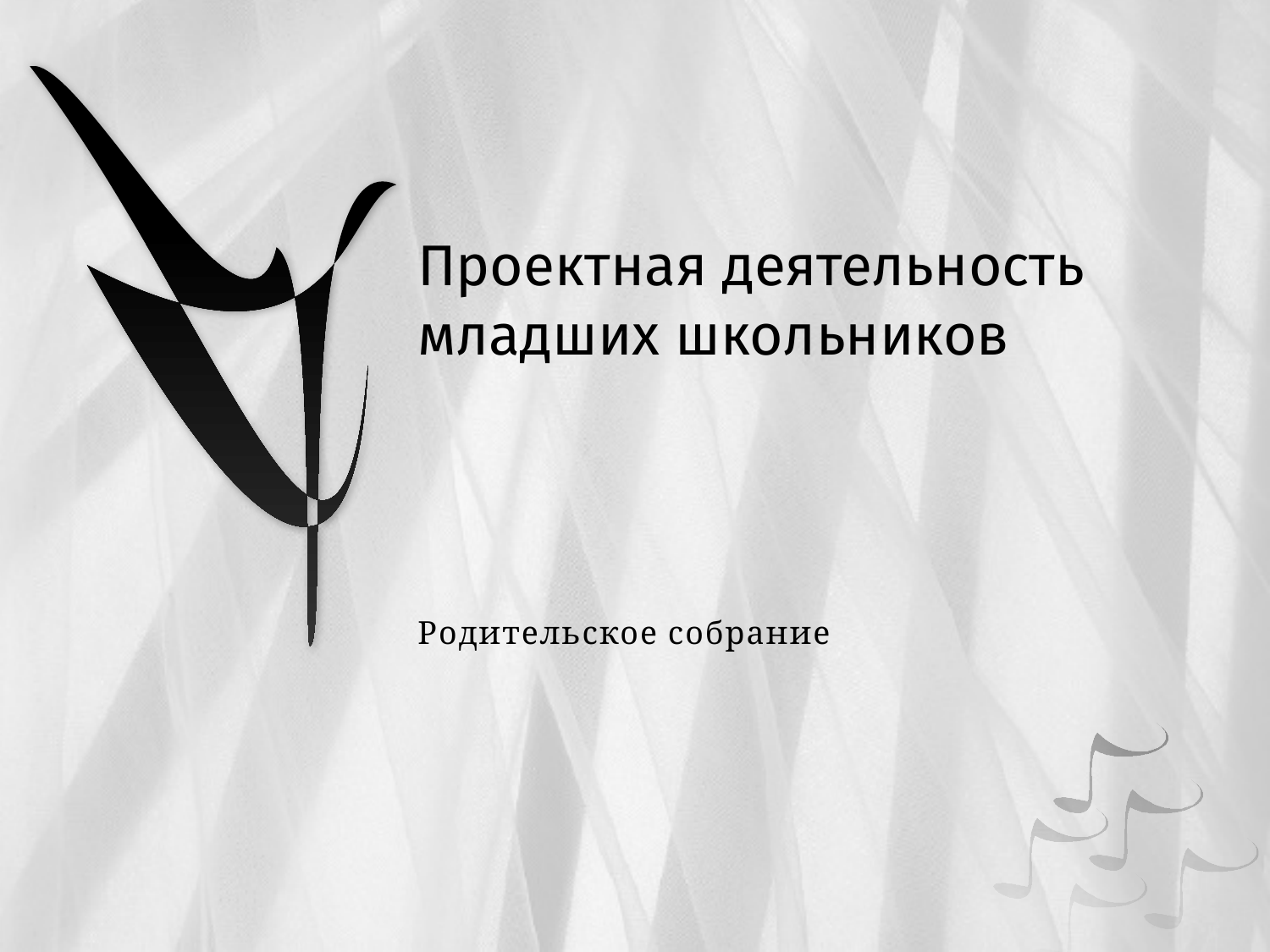

# Проектная деятельность младших школьников
Родительское собрание